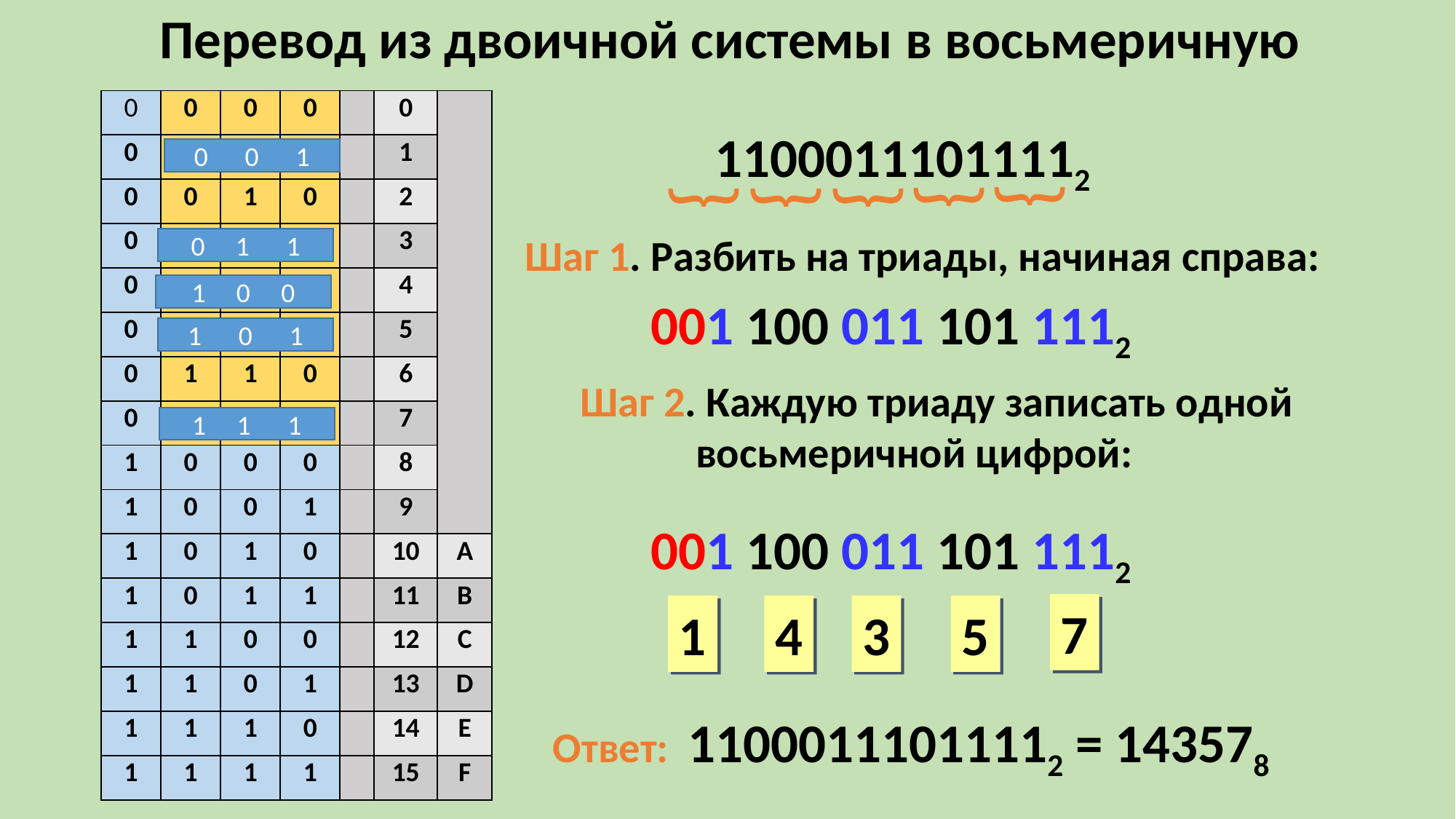

Перевод из двоичной системы в восьмеричную
| 0 | 0 | 0 | 0 |  | 0 |  |
| --- | --- | --- | --- | --- | --- | --- |
| 0 | 0 | 0 | 1 |  | 1 |  |
| 0 | 0 | 1 | 0 |  | 2 |  |
| 0 | 0 | 1 | 1 |  | 3 |  |
| 0 | 1 | 0 | 0 |  | 4 |  |
| 0 | 1 | 0 | 1 |  | 5 |  |
| 0 | 1 | 1 | 0 |  | 6 |  |
| 0 | 1 | 1 | 1 |  | 7 |  |
| 1 | 0 | 0 | 0 |  | 8 |  |
| 1 | 0 | 0 | 1 |  | 9 |  |
| 1 | 0 | 1 | 0 |  | 10 | A |
| 1 | 0 | 1 | 1 |  | 11 | B |
| 1 | 1 | 0 | 0 |  | 12 | C |
| 1 | 1 | 0 | 1 |  | 13 | D |
| 1 | 1 | 1 | 0 |  | 14 | E |
| 1 | 1 | 1 | 1 |  | 15 | F |
11000111011112
0      0      1
{
{
{
{
{
Шаг 1. Разбить на триады, начиная справа:
0     1      1
1     0     0
001 100 011 101 1112
1      0      1
Шаг 2. Каждую триаду записать одной
            восьмеричной цифрой:
1     1      1
001 100 011 101 1112
7
1
4
3
5
Ответ:  11000111011112 = 143578